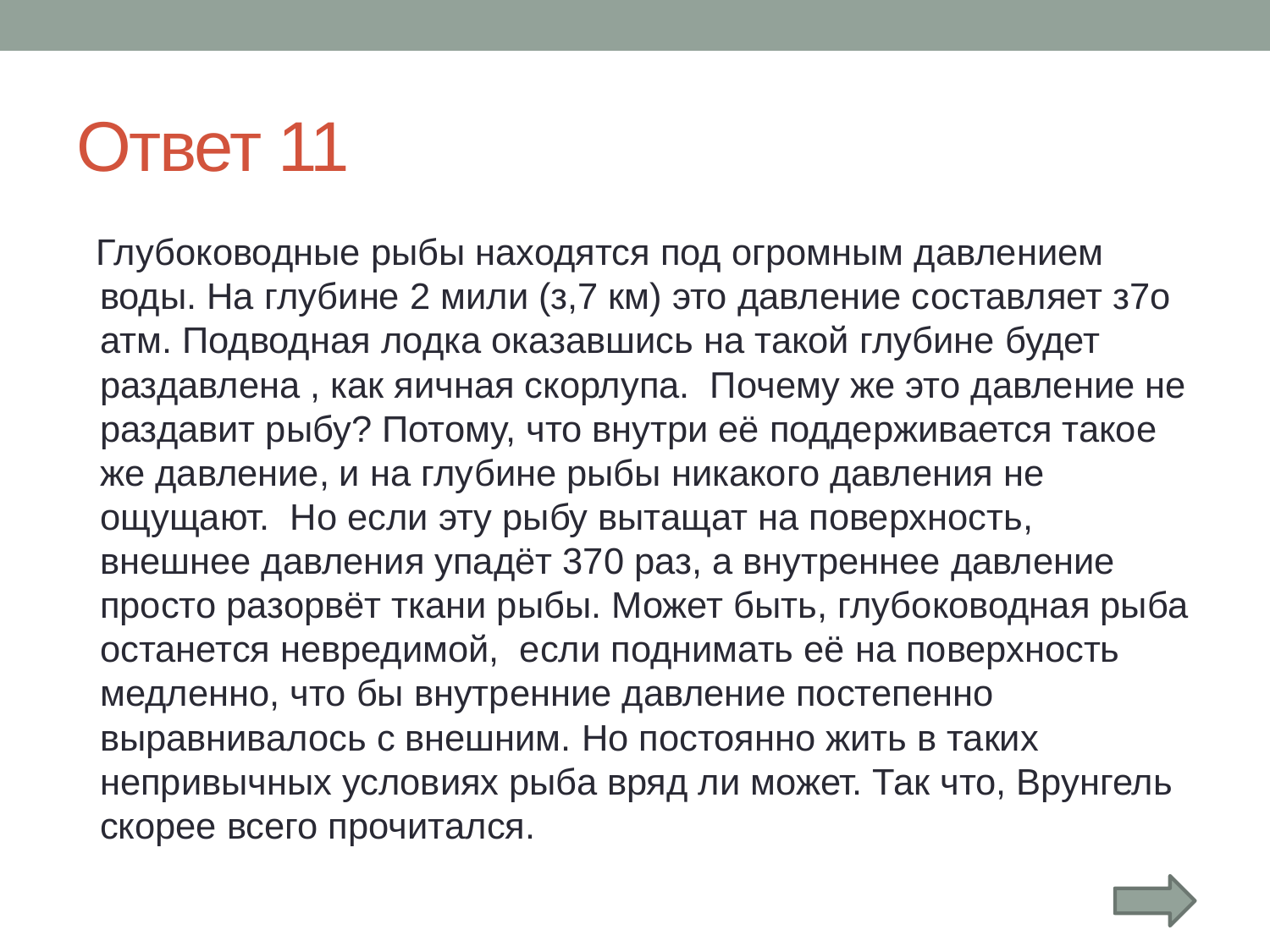

# Ответ 11
  Глубоководные рыбы находятся под огромным давлением воды. На глубине 2 мили (з,7 км) это давление составляет з7о атм. Подводная лодка оказавшись на такой глубине будет раздавлена , как яичная скорлупа.  Почему же это давление не раздавит рыбу? Потому, что внутри её поддерживается такое же давление, и на глубине рыбы никакого давления не ощущают.  Но если эту рыбу вытащат на поверхность, внешнее давления упадёт 370 раз, а внутреннее давление просто разорвёт ткани рыбы. Может быть, глубоководная рыба останется невредимой,  если поднимать её на поверхность медленно, что бы внутренние давление постепенно выравнивалось с внешним. Но постоянно жить в таких непривычных условиях рыба вряд ли может. Так что, Врунгель скорее всего прочитался.